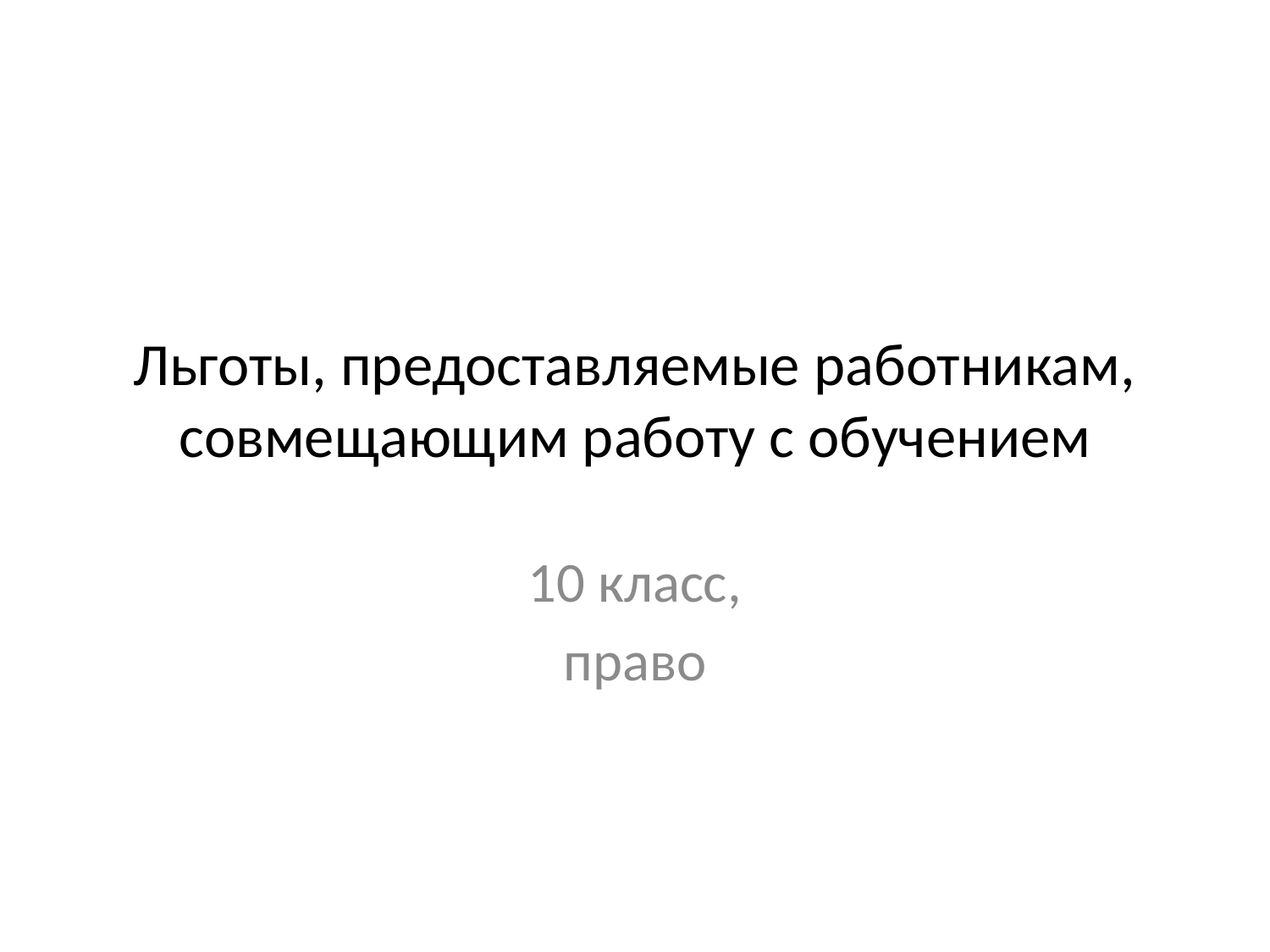

# Льготы, предоставляемые работникам, совмещающим работу с обучением
10 класс,
право